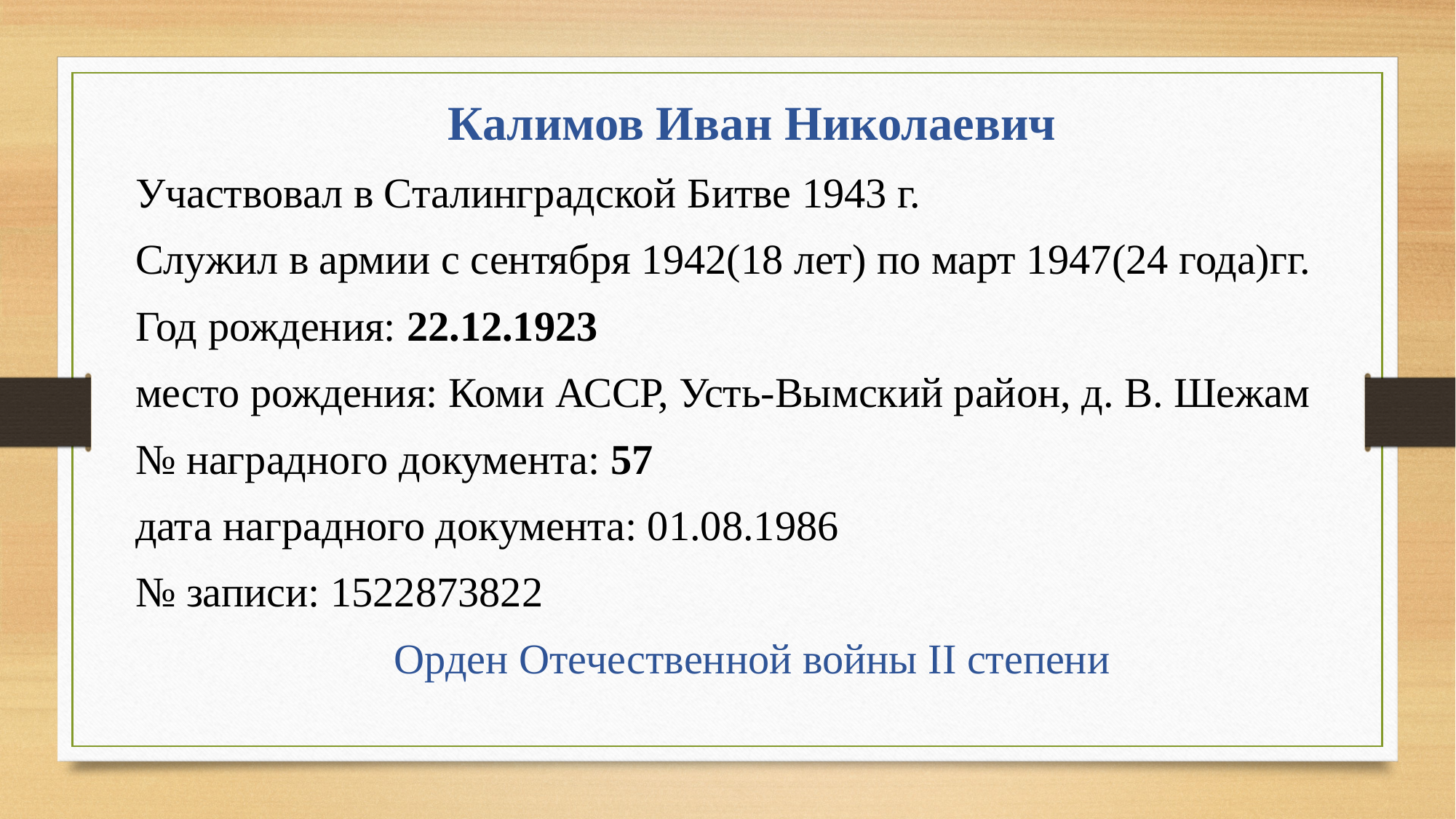

Калимов Иван Николаевич
Участвовал в Сталинградской Битве 1943 г.
Служил в армии с сентября 1942(18 лет) по март 1947(24 года)гг.
Год рождения: 22.12.1923
место рождения: Коми АССР, Усть-Вымский район, д. В. Шежам
№ наградного документа: 57
дата наградного документа: 01.08.1986
№ записи: 1522873822
Орден Отечественной войны II степени